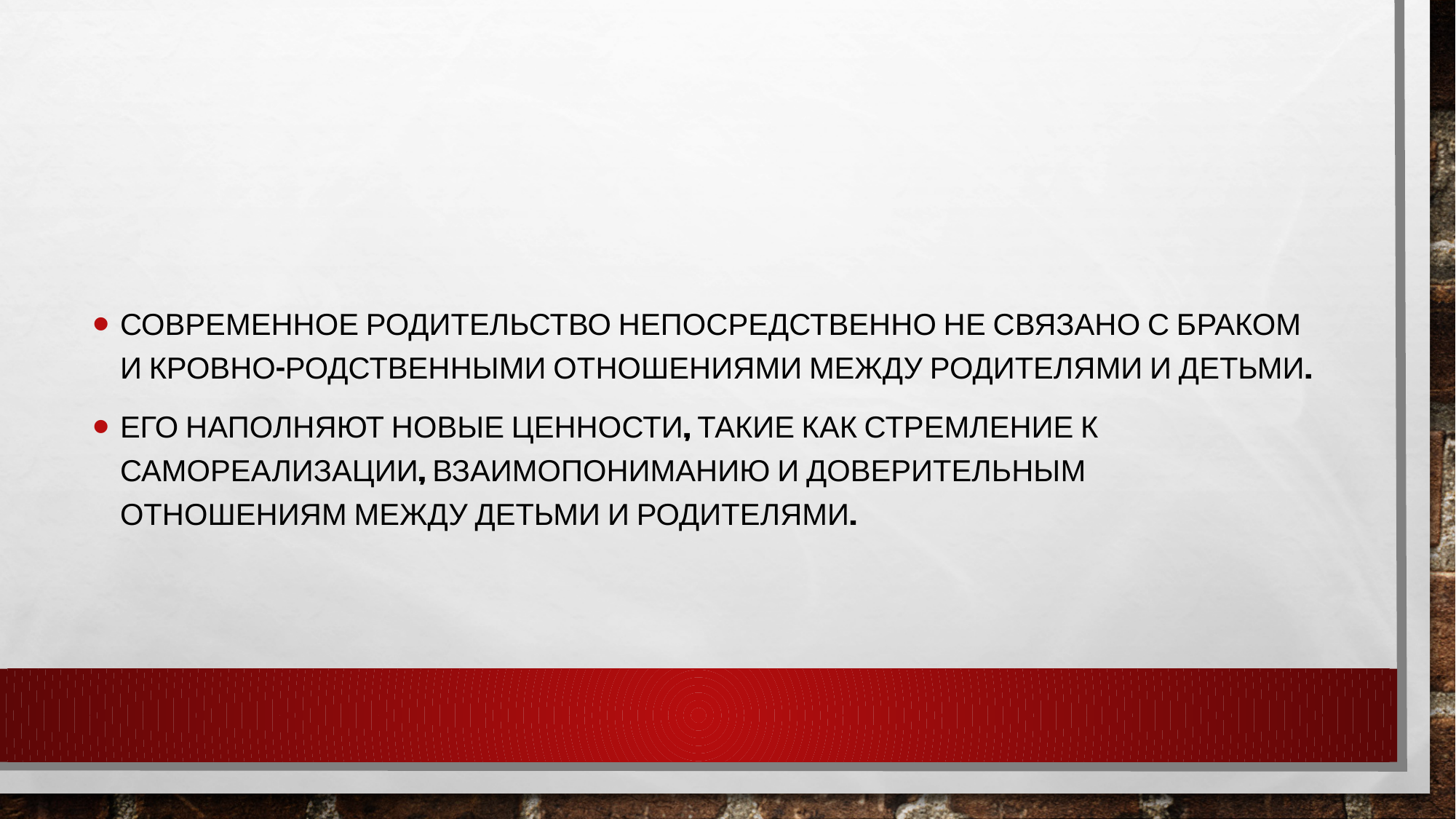

#
современное родительство непосредственно не связано с браком и кровно-родственными отношениями между родителями и детьми.
Его наполняют новые ценности, такие как стремление к самореализации, взаимопониманию и доверительным отношениям между детьми и родителями.